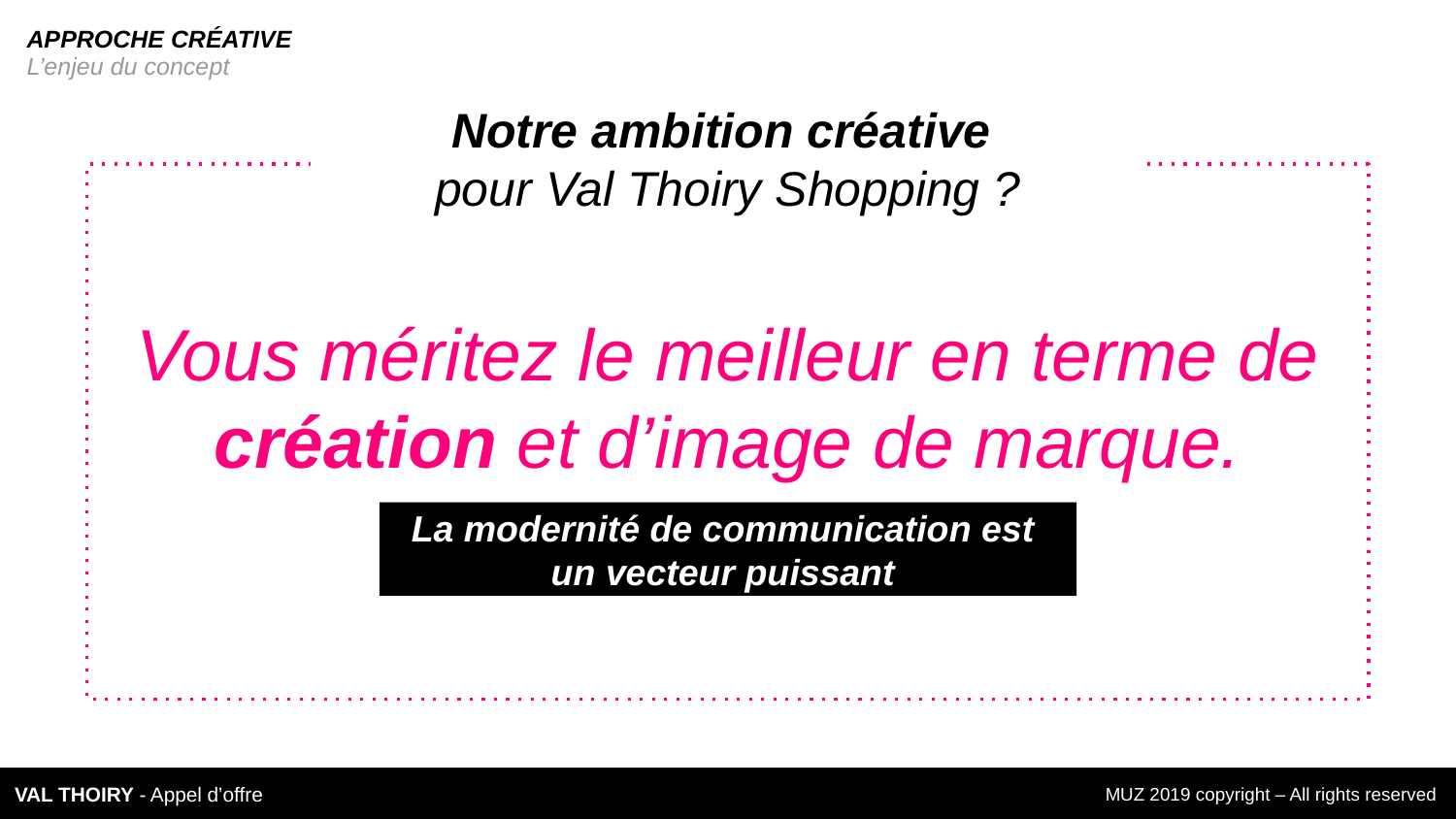

APPROCHE CRÉATIVE
L’enjeu du concept
Notre ambition créative
pour Val Thoiry Shopping ?

Vous méritez le meilleur en terme de création et d’image de marque.
La modernité de communication est
un vecteur puissant